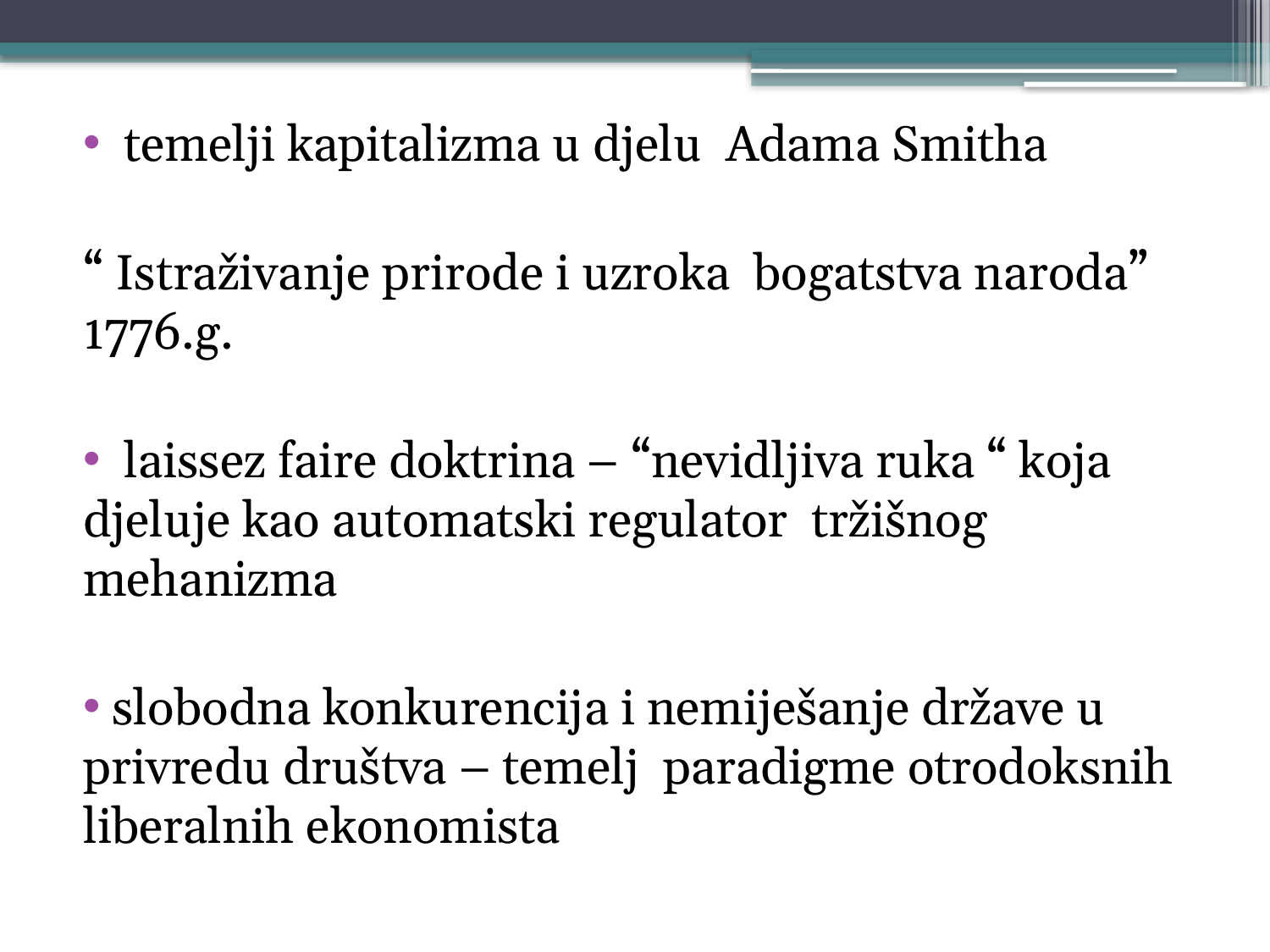

temelji kapitalizma u djelu  Adama Smitha

“ Istraživanje prirode i uzroka  bogatstva naroda” 1776.g.

  laissez faire doktrina – “nevidljiva ruka “ koja djeluje kao automatski regulator  tržišnog mehanizma

 slobodna konkurencija i nemiješanje države u privredu društva – temelj  paradigme otrodoksnih liberalnih ekonomista